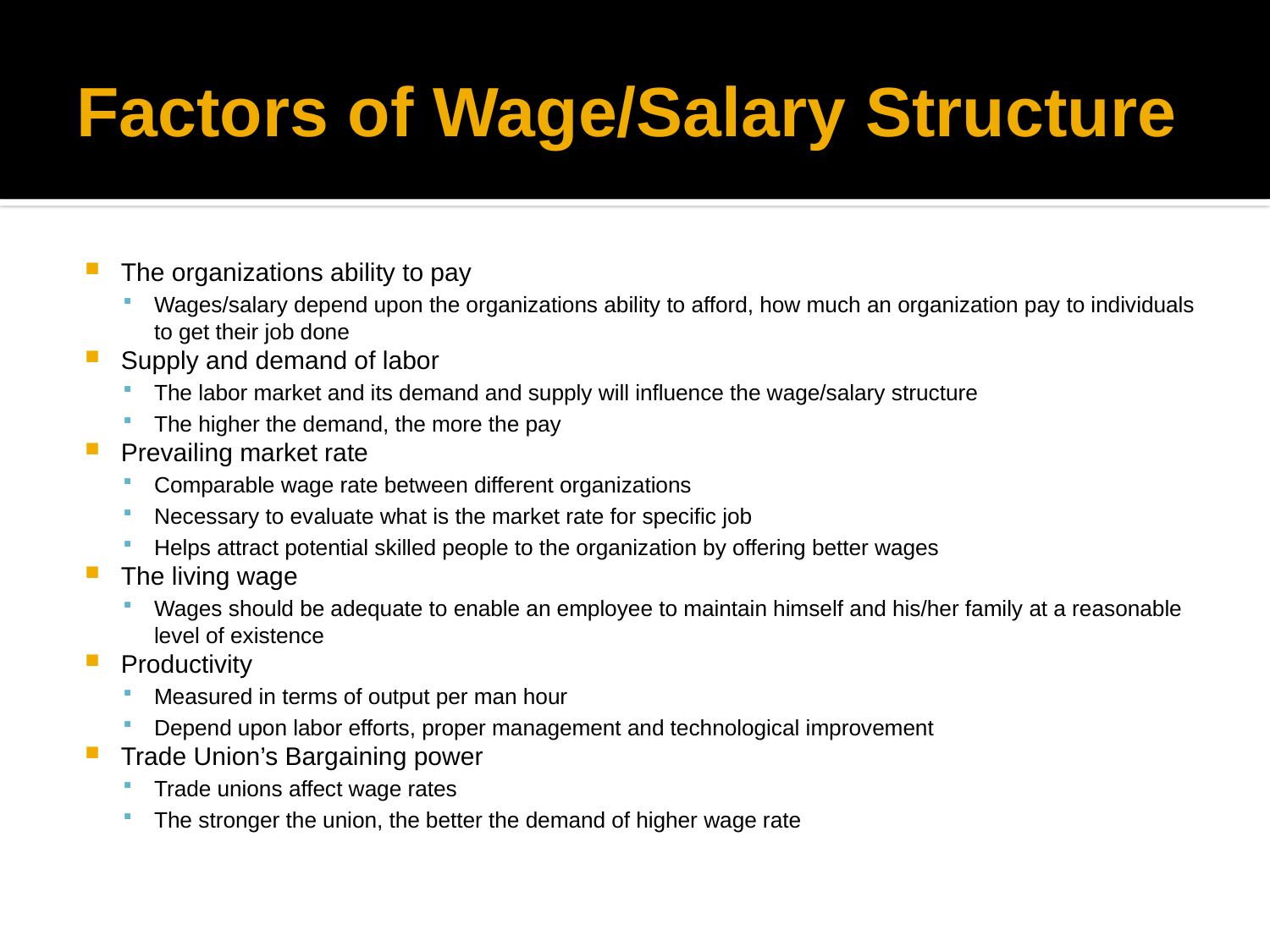

# Factors of Wage/Salary Structure
The organizations ability to pay
Wages/salary depend upon the organizations ability to afford, how much an organization pay to individuals to get their job done
Supply and demand of labor
The labor market and its demand and supply will influence the wage/salary structure
The higher the demand, the more the pay
Prevailing market rate
Comparable wage rate between different organizations
Necessary to evaluate what is the market rate for specific job
Helps attract potential skilled people to the organization by offering better wages
The living wage
Wages should be adequate to enable an employee to maintain himself and his/her family at a reasonable level of existence
Productivity
Measured in terms of output per man hour
Depend upon labor efforts, proper management and technological improvement
Trade Union’s Bargaining power
Trade unions affect wage rates
The stronger the union, the better the demand of higher wage rate